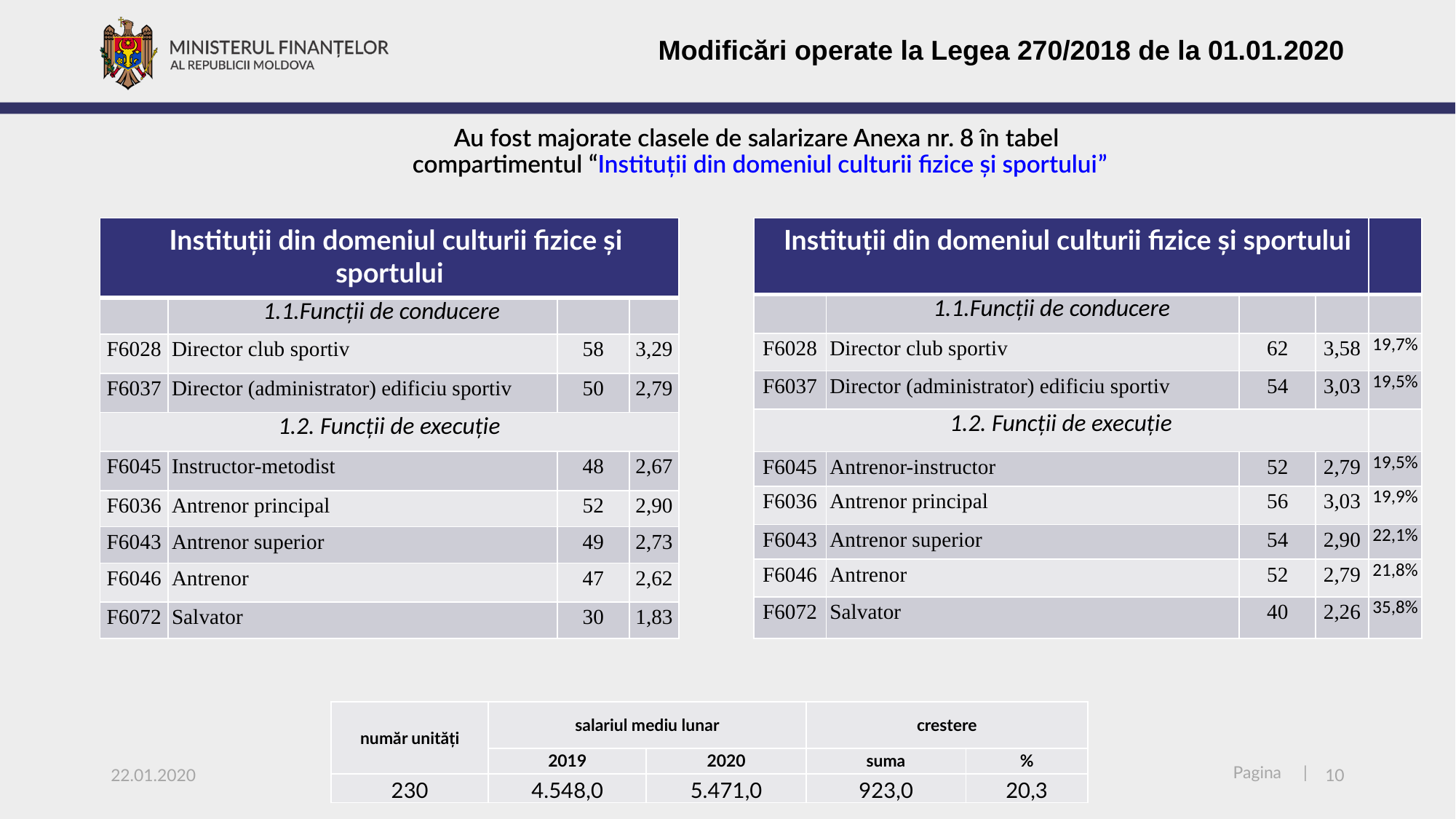

Modificări operate la Legea 270/2018 de la 01.01.2020

# Au fost majorate clasele de salarizare Anexa nr. 8 în tabel compartimentul “Instituții din domeniul culturii fizice și sportului”
| Instituţii din domeniul culturii fizice și sportului |  |  |  |
| --- | --- | --- | --- |
|  | 1.1.Funcții de conducere |  |  |
| F6010 | Director | 65 | 3,81 |
| F6028 | Director club sportiv | 58 | 3,29 |
| F6037 | Director (administrator) edificiu sportiv | 50 | 2,79 |
| 1.2. Funcții de execuție |  |  |  |
| F6045 | Instructor-metodist | 48 | 2,67 |
| F6036 | Antrenor principal | 52 | 2,90 |
| F6043 | Antrenor superior | 49 | 2,73 |
| F6046 | Antrenor | 47 | 2,62 |
| Instituţii din domeniul culturii fizice și sportului |  |  |  |
| --- | --- | --- | --- |
|  | 1.1.Funcții de conducere |  |  |
| F6010 | Director | 65 | 3,81 |
| F6028 | Director club sportiv | 58 | 3,29 |
| F6037 | Director (administrator) edificiu sportiv | 50 | 2,79 |
| 1.2. Funcții de execuție |  |  |  |
| F6045 | Instructor-metodist | 48 | 2,67 |
| F6036 | Antrenor principal | 52 | 2,90 |
| F6043 | Antrenor superior | 49 | 2,73 |
| F6046 | Antrenor | 47 | 2,62 |
| Instituții din domeniul culturii fizice și sportului |  |  |  |
| --- | --- | --- | --- |
|  | 1.1.Funcții de conducere |  |  |
| F6028 | Director club sportiv | 58 | 3,29 |
| F6037 | Director (administrator) edificiu sportiv | 50 | 2,79 |
| 1.2. Funcții de execuție |  |  |  |
| F6045 | Instructor-metodist | 48 | 2,67 |
| F6036 | Antrenor principal | 52 | 2,90 |
| F6043 | Antrenor superior | 49 | 2,73 |
| F6046 | Antrenor | 47 | 2,62 |
| F6072 | Salvator | 30 | 1,83 |
| Instituţii din domeniul culturii fizice și sportului |  |  |  |
| --- | --- | --- | --- |
|  | 1.1.Funcții de conducere |  |  |
| F6010 | Director | 65 | 3,81 |
| F6028 | Director club sportiv | 58 | 3,29 |
| F6037 | Director (administrator) edificiu sportiv | 50 | 2,79 |
| 1.2. Funcții de execuție |  |  |  |
| F6045 | Instructor-metodist | 48 | 2,67 |
| F6036 | Antrenor principal | 52 | 2,90 |
| F6043 | Antrenor superior | 49 | 2,73 |
| F6046 | Antrenor | 47 | 2,62 |
| Instituții din domeniul culturii fizice și sportului |  |  |  |  |
| --- | --- | --- | --- | --- |
|  | 1.1.Funcții de conducere |  |  |  |
| F6028 | Director club sportiv | 62 | 3,58 | 19,7% |
| F6037 | Director (administrator) edificiu sportiv | 54 | 3,03 | 19,5% |
| 1.2. Funcții de execuție |  |  |  |  |
| F6045 | Antrenor-instructor | 52 | 2,79 | 19,5% |
| F6036 | Antrenor principal | 56 | 3,03 | 19,9% |
| F6043 | Antrenor superior | 54 | 2,90 | 22,1% |
| F6046 | Antrenor | 52 | 2,79 | 21,8% |
| F6072 | Salvator | 40 | 2,26 | 35,8% |
| număr unități | salariul mediu lunar |  | crestere |  |
| --- | --- | --- | --- | --- |
|  | 2019 | 2020 | suma | % |
| 230 | 4.548,0 | 5.471,0 | 923,0 | 20,3 |
22.01.2020
10